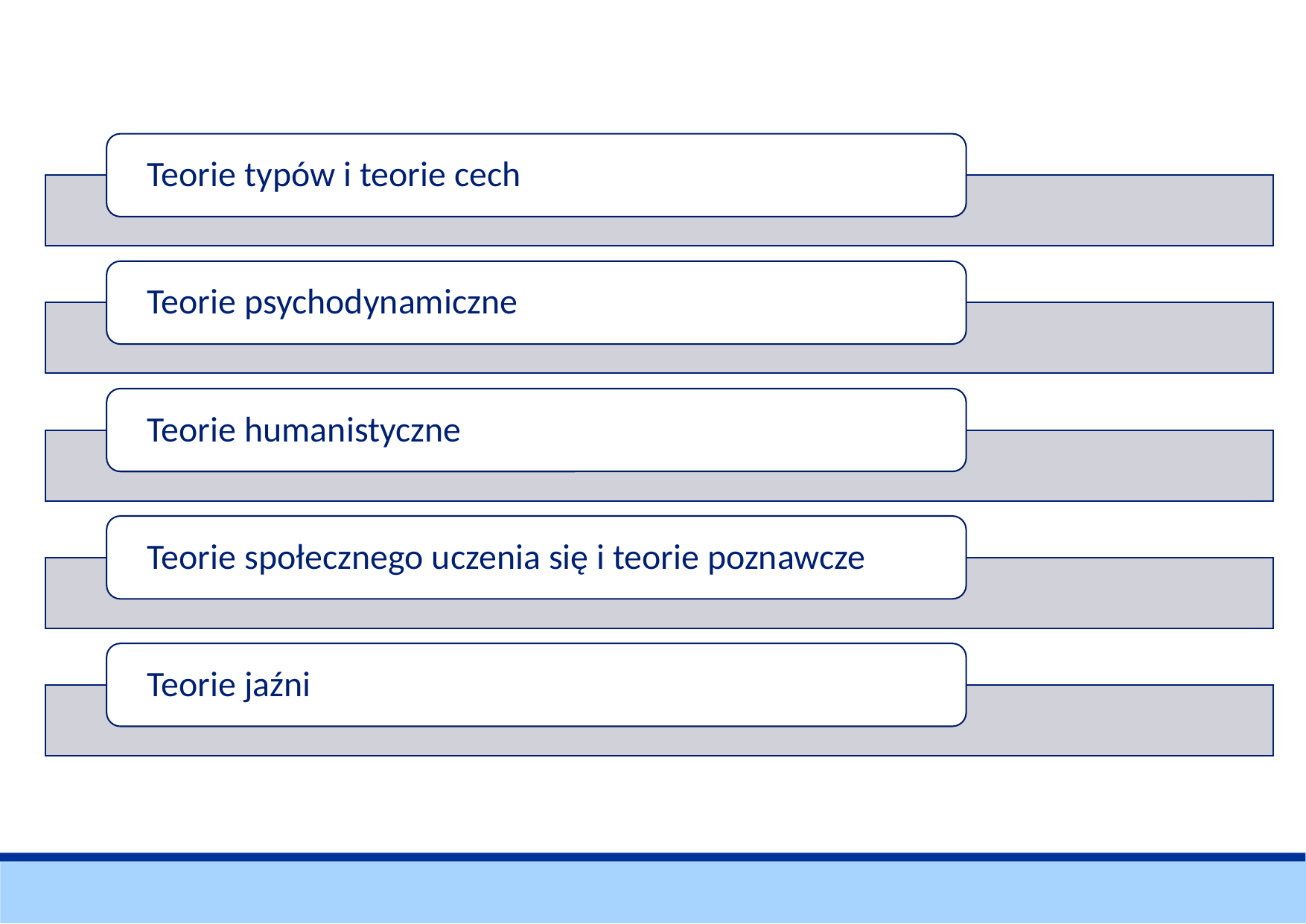

Teorie typów i teorie cech
Teorie psychodynamiczne
Teorie humanistyczne
Teorie społecznego uczenia się i teorie poznawcze
Teorie jaźni